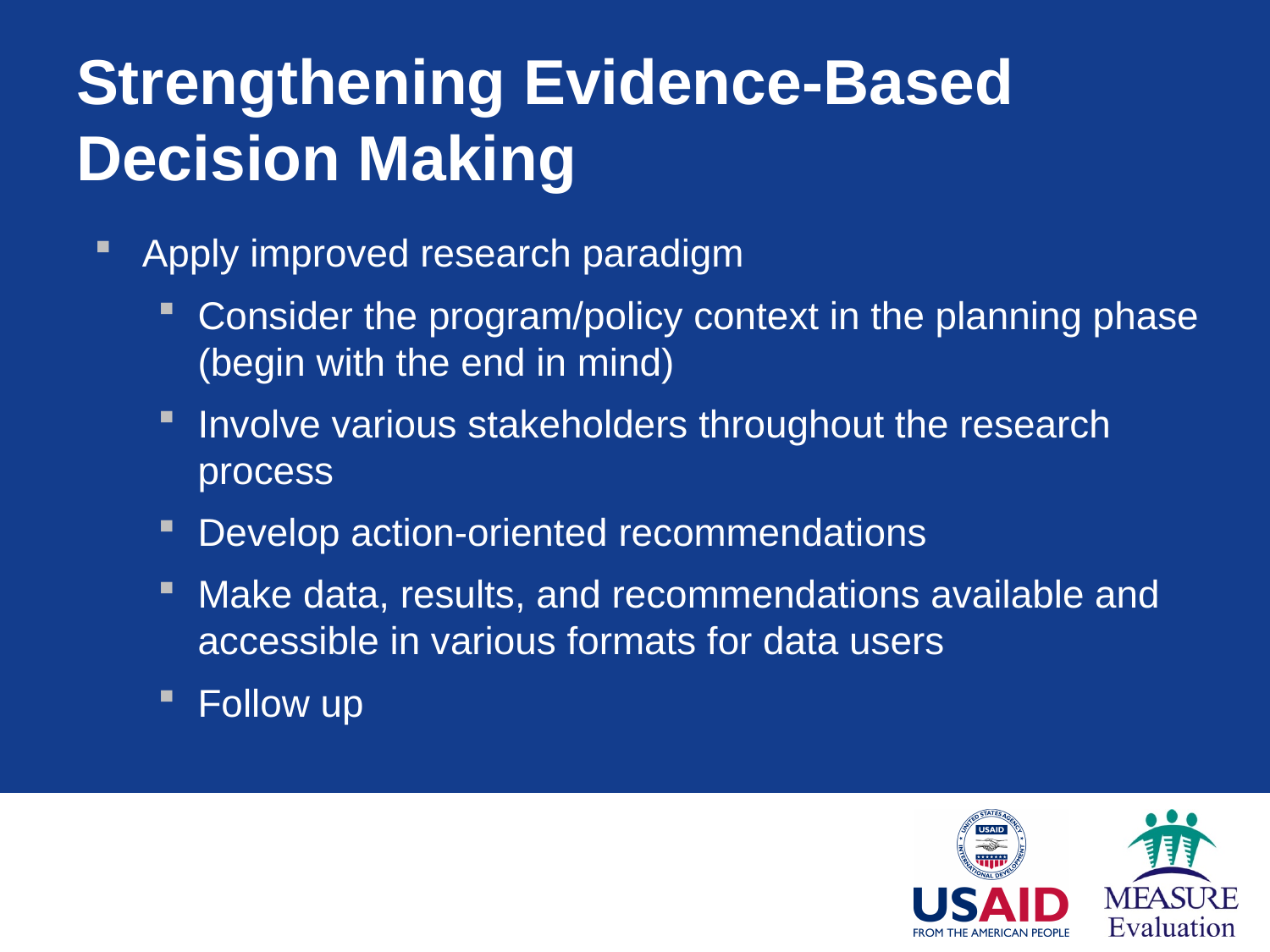

# Strengthening Evidence-Based Decision Making
Apply improved research paradigm
Consider the program/policy context in the planning phase (begin with the end in mind)
Involve various stakeholders throughout the research process
Develop action-oriented recommendations
Make data, results, and recommendations available and accessible in various formats for data users
Follow up